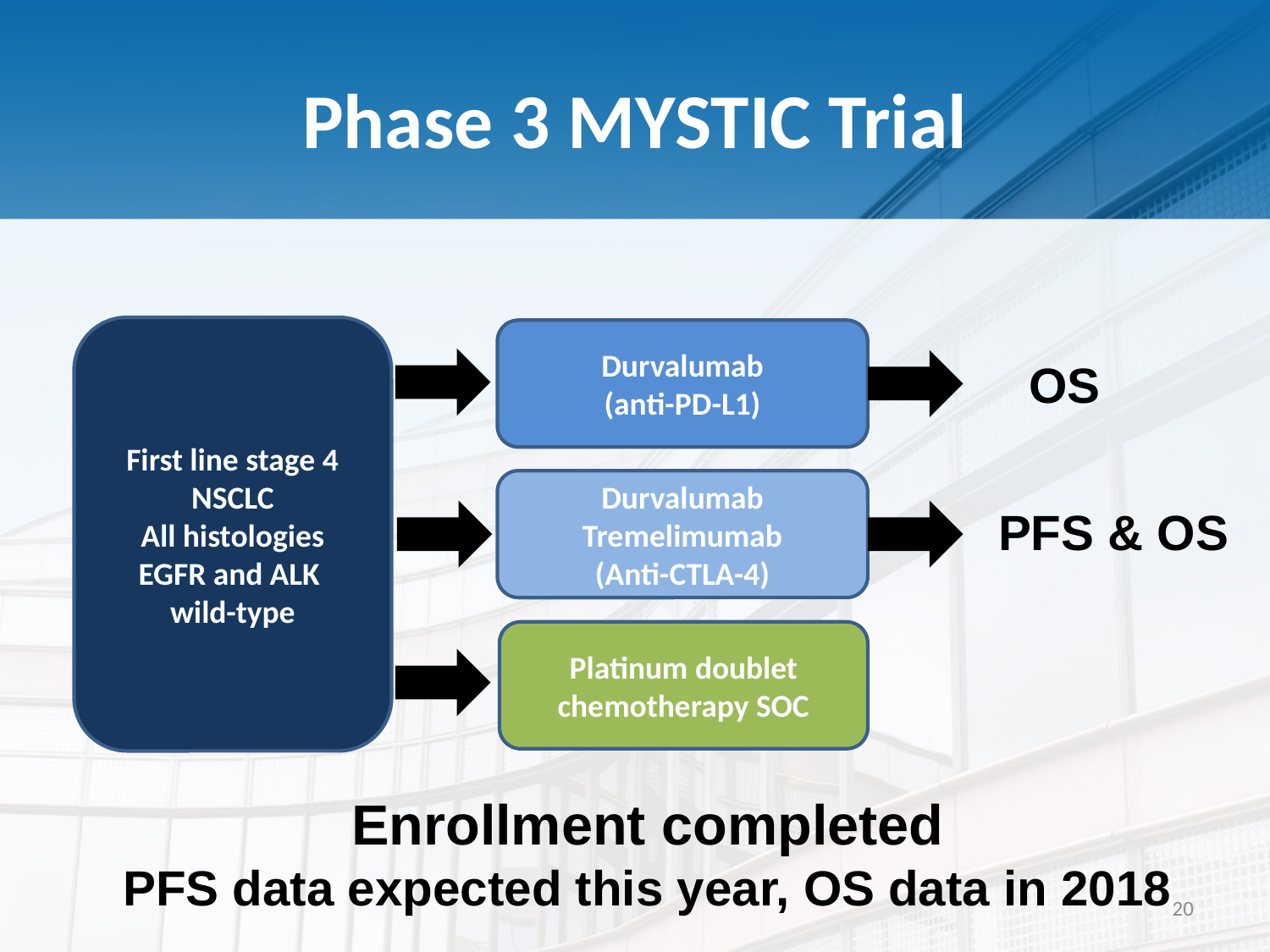

# Phase 3 MYSTIC Trial
First line stage 4 NSCLC
All histologies
EGFR and ALK
wild-type
Durvalumab
(anti-PD-L1)
OS

Durvalumab
Tremelimumab
(Anti-CTLA-4)
PFS & OS

Platinum doublet chemotherapy SOC

Enrollment completed
PFS data expected this year, OS data in 2018
20